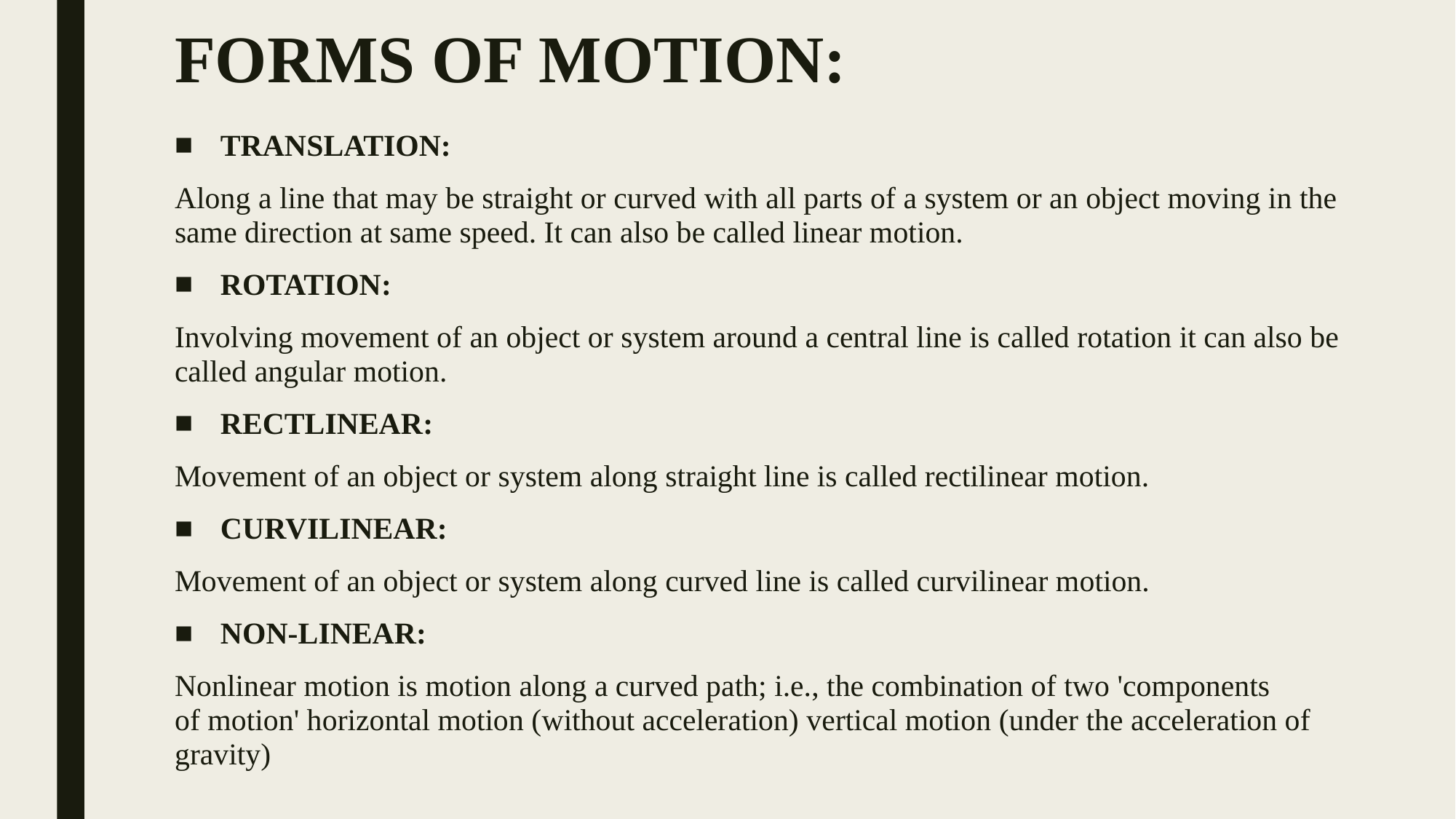

# FORMS OF MOTION:
TRANSLATION:
Along a line that may be straight or curved with all parts of a system or an object moving in the same direction at same speed. It can also be called linear motion.
ROTATION:
Involving movement of an object or system around a central line is called rotation it can also be called angular motion.
RECTLINEAR:
Movement of an object or system along straight line is called rectilinear motion.
CURVILINEAR:
Movement of an object or system along curved line is called curvilinear motion.
NON-LINEAR:
Nonlinear motion is motion along a curved path; i.e., the combination of two 'components of motion' horizontal motion (without acceleration) vertical motion (under the acceleration of gravity)